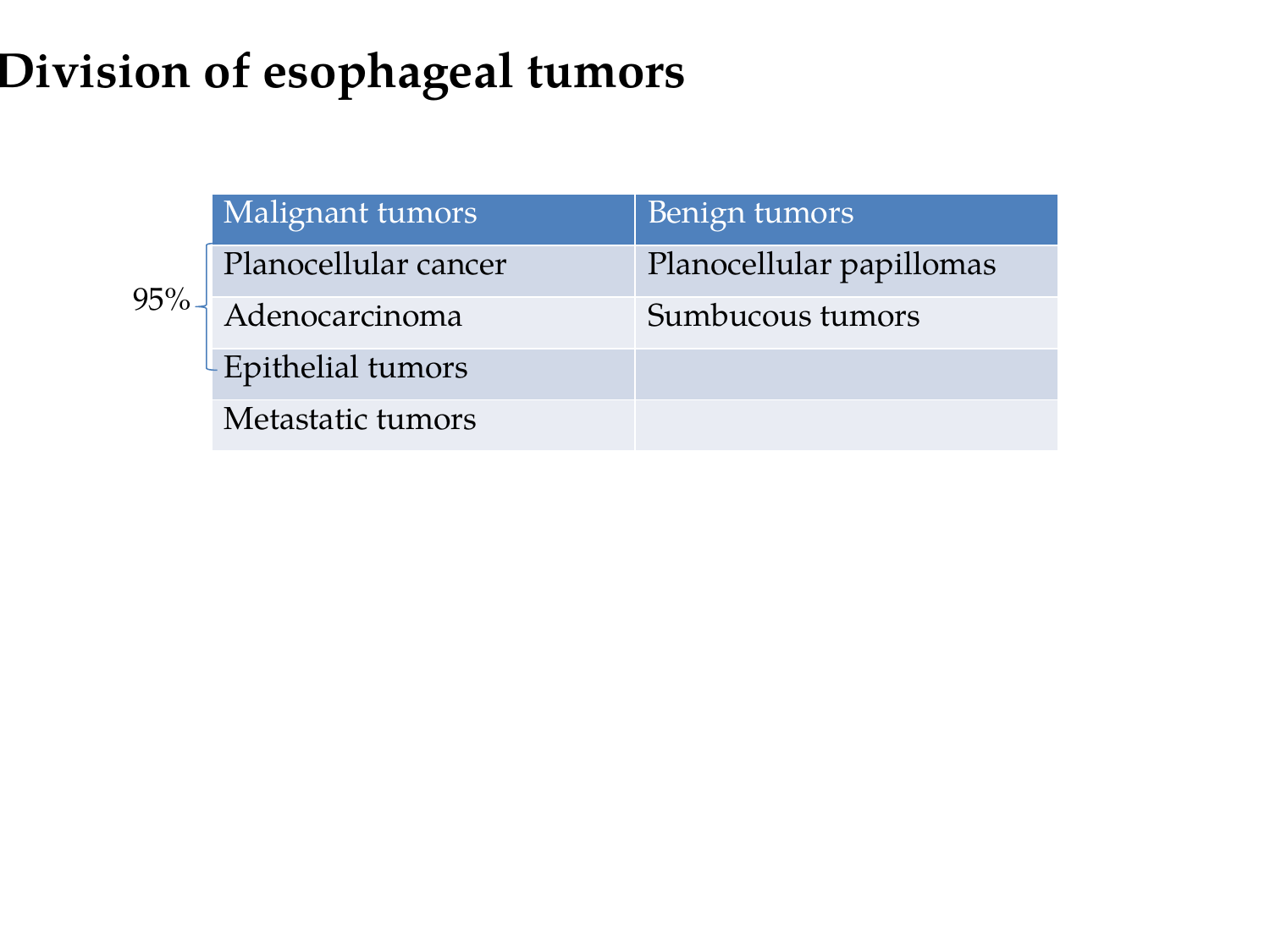

Division of esophageal tumors

| Malignant tumors | Benign tumors |
| --- | --- |
| Planocellular cancer | Planocellular papillomas |
| Adenocarcinoma | Sumbucous tumors |
| Epithelial tumors |  |
| Metastatic tumors |  |

95%